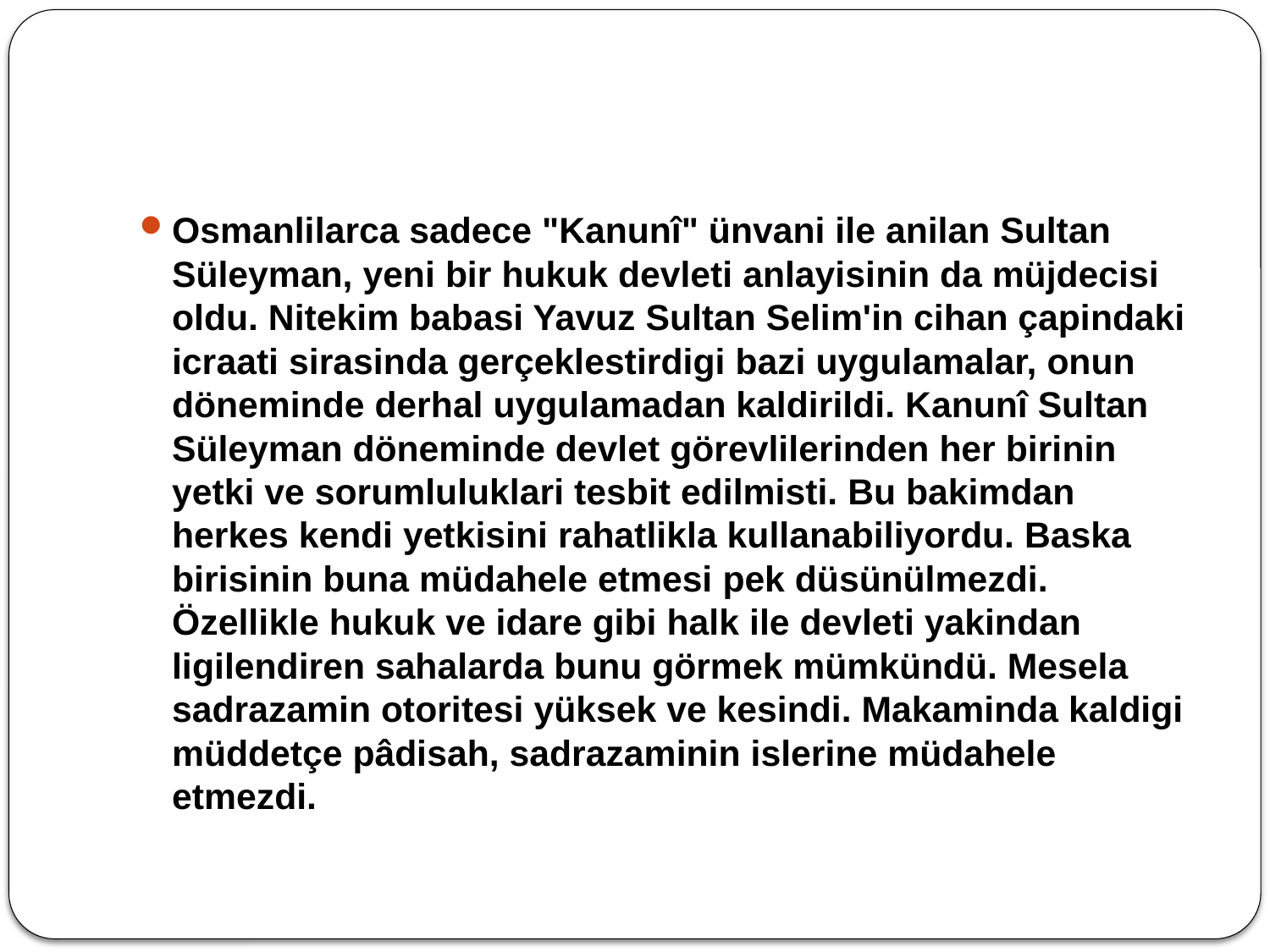

#
Osmanlilarca sadece "Kanunî" ünvani ile anilan Sultan Süleyman, yeni bir hukuk devleti anlayisinin da müjdecisi oldu. Nitekim babasi Yavuz Sultan Selim'in cihan çapindaki icraati sirasinda gerçeklestirdigi bazi uygulamalar, onun döneminde derhal uygulamadan kaldirildi. Kanunî Sultan Süleyman döneminde devlet görevlilerinden her birinin yetki ve sorumluluklari tesbit edilmisti. Bu bakimdan herkes kendi yetkisini rahatlikla kullanabiliyordu. Baska birisinin buna müdahele etmesi pek düsünülmezdi. Özellikle hukuk ve idare gibi halk ile devleti yakindan ligilendiren sahalarda bunu görmek mümkündü. Mesela sadrazamin otoritesi yüksek ve kesindi. Makaminda kaldigi müddetçe pâdisah, sadrazaminin islerine müdahele etmezdi.